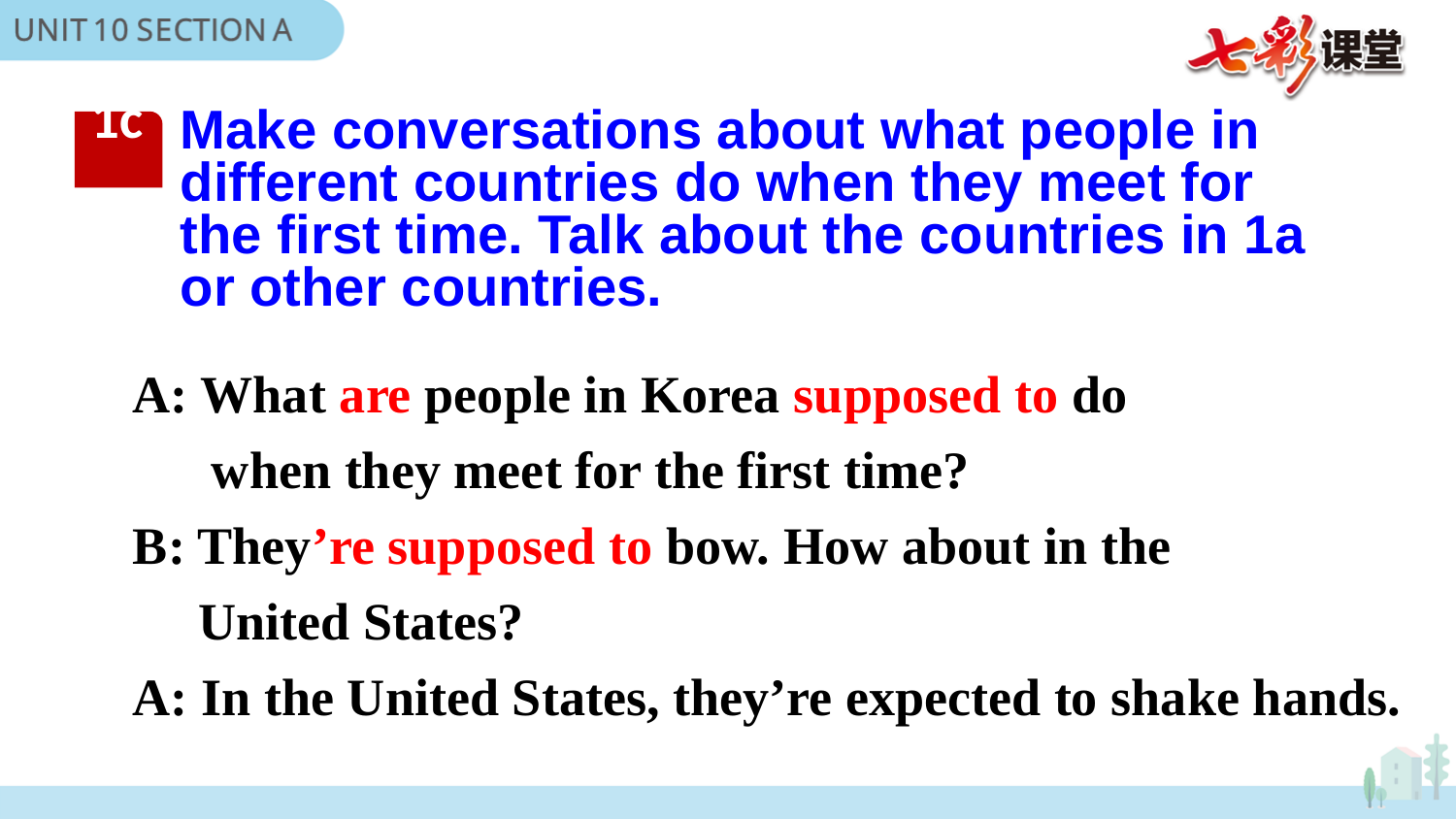

Make conversations about what people in different countries do when they meet for the first time. Talk about the countries in 1a or other countries.
1c
A: What are people in Korea supposed to do
      when they meet for the first time?
B: They’re supposed to bow. How about in the
     United States?
A: In the United States, they’re expected to shake hands.